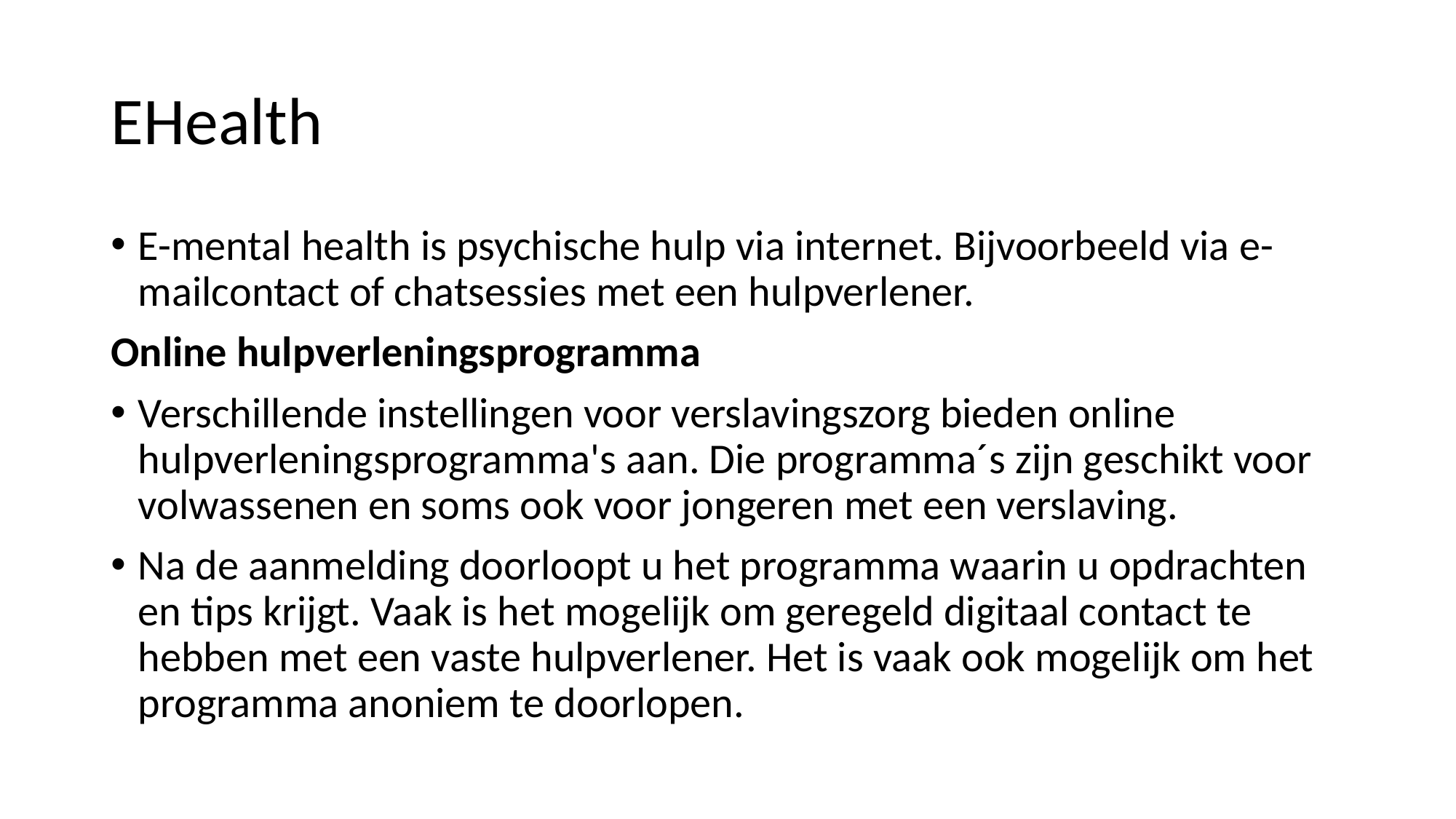

# EHealth
E-mental health is psychische hulp via internet. Bijvoorbeeld via e-mailcontact of chatsessies met een hulpverlener.
Online hulpverleningsprogramma
Verschillende instellingen voor verslavingszorg bieden online hulpverleningsprogramma's aan. Die programma´s zijn geschikt voor volwassenen en soms ook voor jongeren met een verslaving.
Na de aanmelding doorloopt u het programma waarin u opdrachten en tips krijgt. Vaak is het mogelijk om geregeld digitaal contact te hebben met een vaste hulpverlener. Het is vaak ook mogelijk om het programma anoniem te doorlopen.